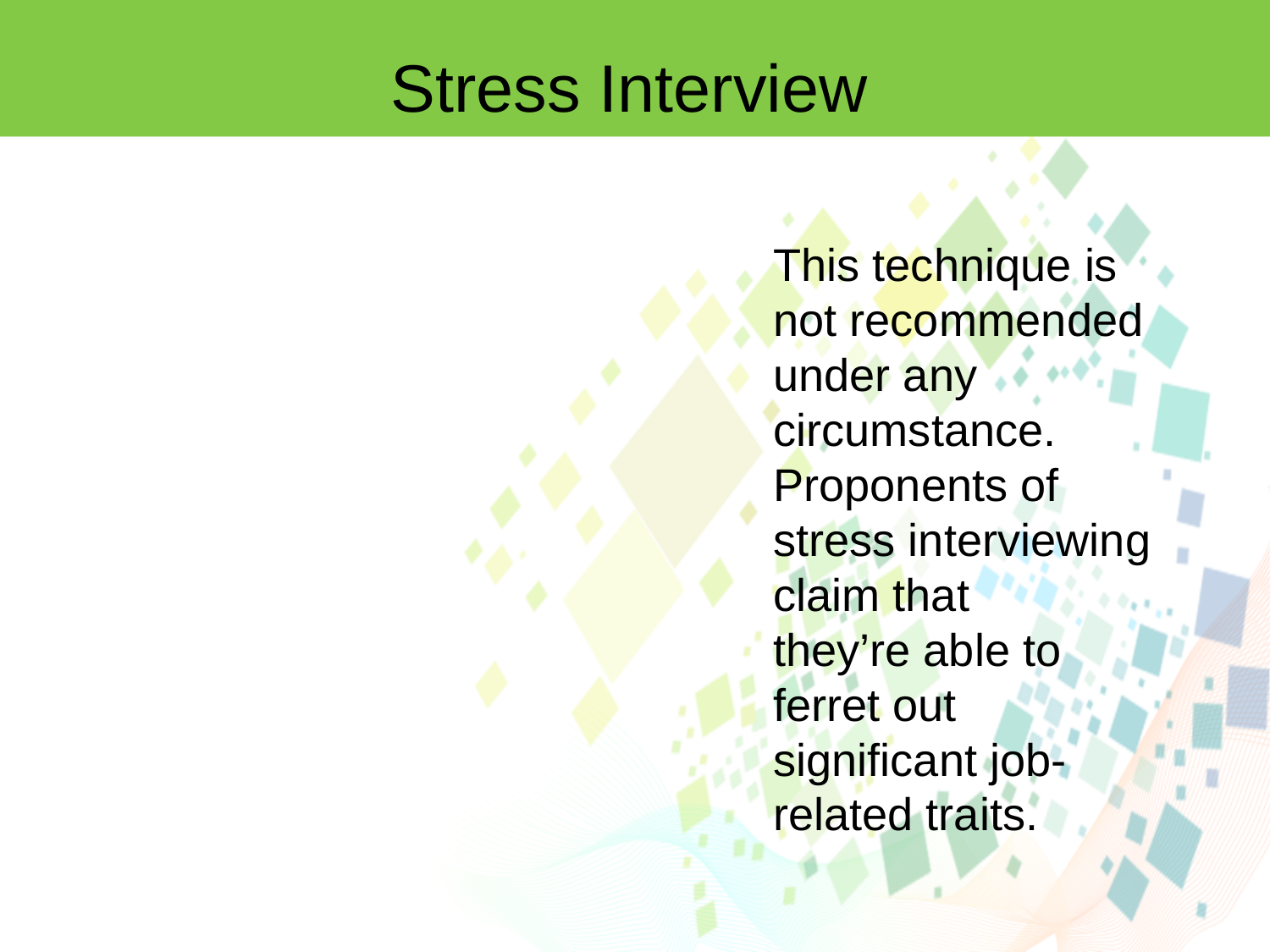

Stress Interview
This technique is
not recommended under any circumstance. Proponents of stress interviewing claim that
they’re able to ferret out significant job-related traits.